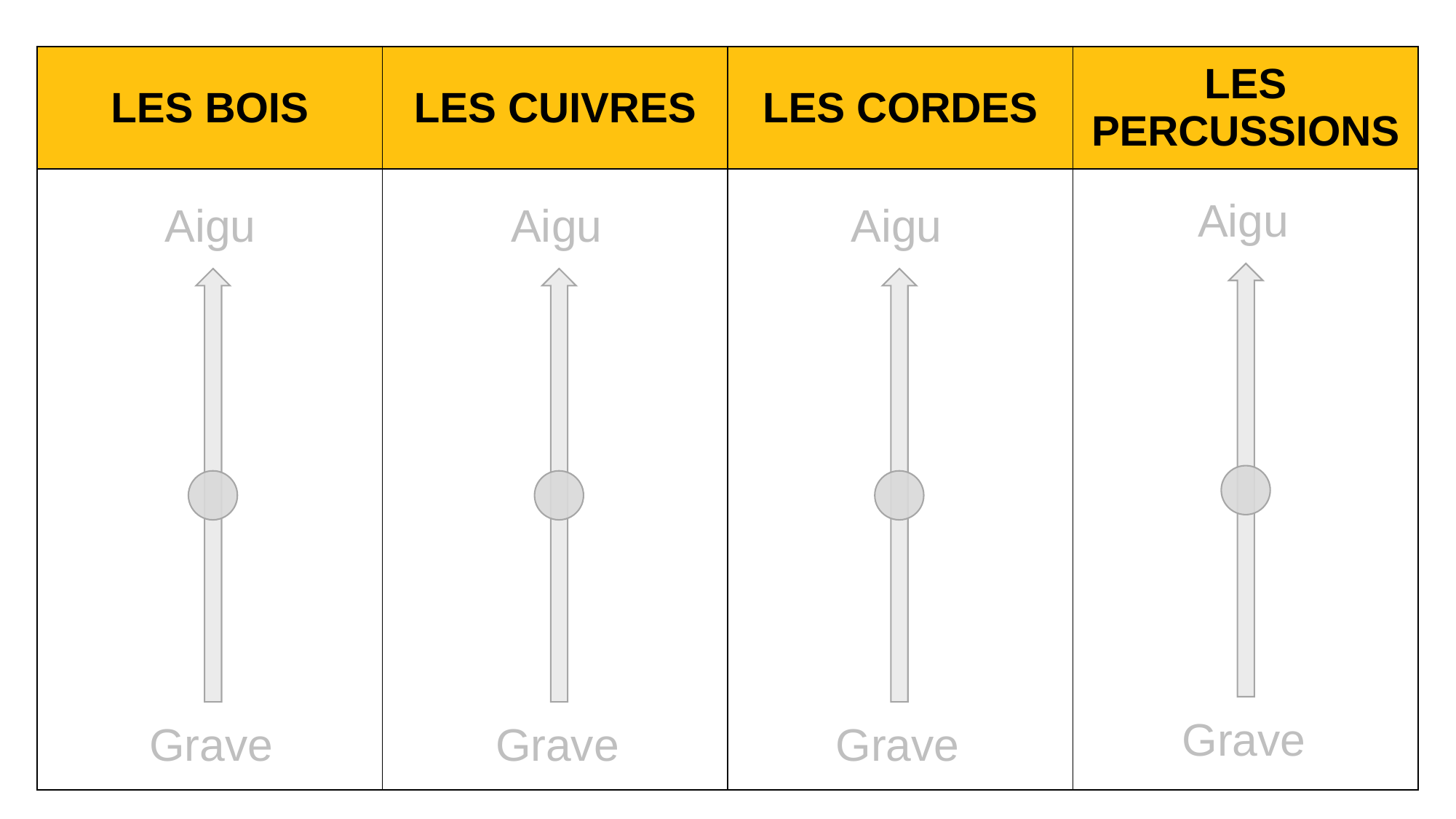

| LES BOIS | LES CUIVRES | LES CORDES | LES PERCUSSIONS |
| --- | --- | --- | --- |
|  |  |  |  |
Aigu

Grave
Aigu

Grave
Aigu

Grave
Aigu

Grave